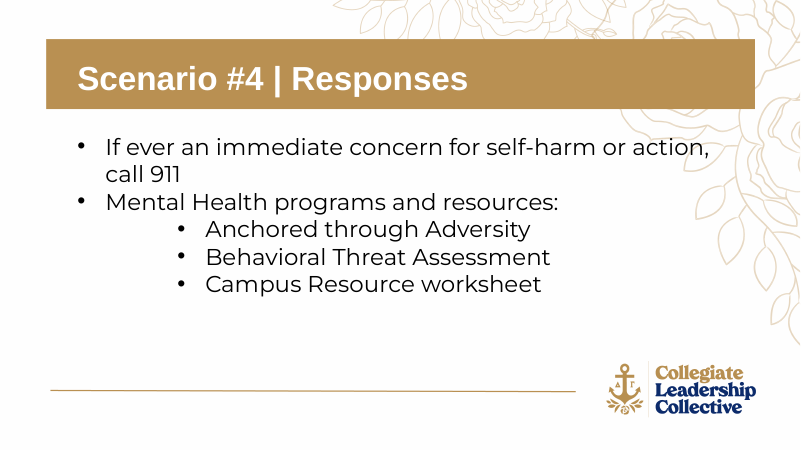

Scenario #4 | Responses
If ever an immediate concern for self-harm or action, call 911
Mental Health programs and resources:
Anchored through Adversity
Behavioral Threat Assessment
Campus Resource worksheet